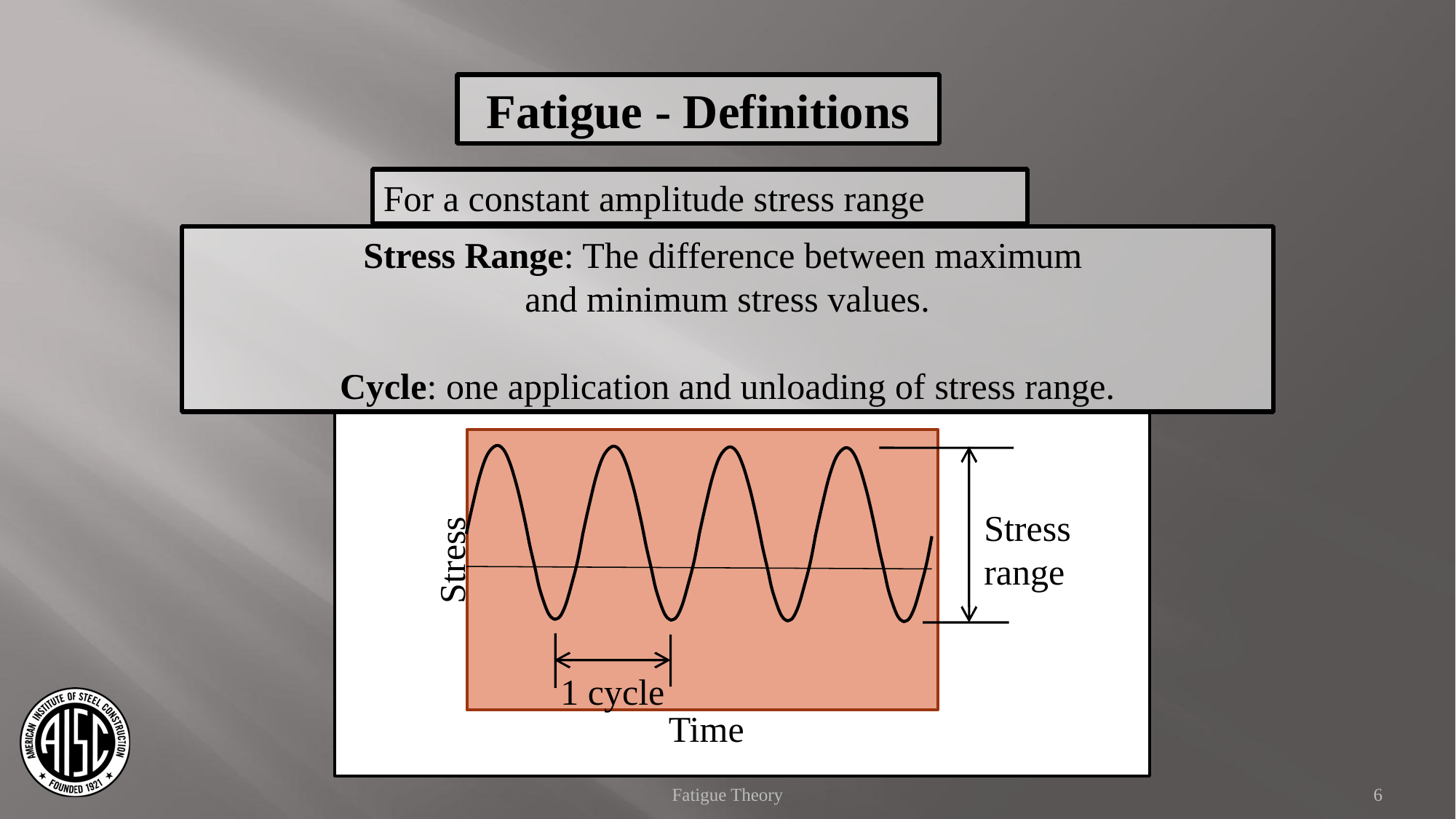

Fatigue - Definitions
For a constant amplitude stress range
Stress Range: The difference between maximum
and minimum stress values.

Cycle: one application and unloading of stress range.

Stress range
Stress

1 cycle
Time
Fatigue Theory
6